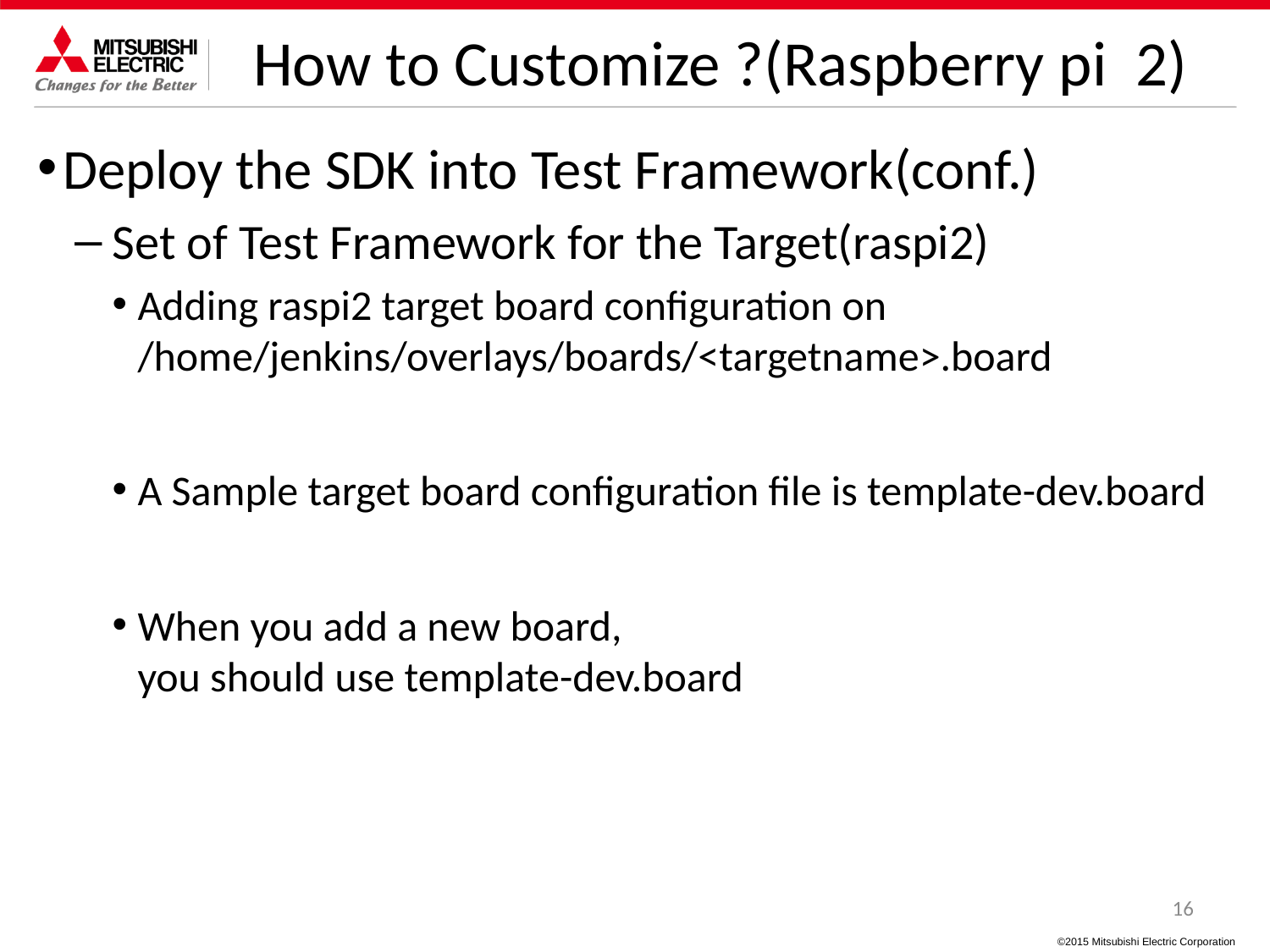

# How to Customize ?(Raspberry pi  2)
Deploy the SDK into Test Framework(conf.)
Set of Test Framework for the Target(raspi2)
Adding raspi2 target board configuration on /home/jenkins/overlays/boards/<targetname>.board

A Sample target board configuration file is template-dev.board

When you add a new board,
you should use template-dev.board

16